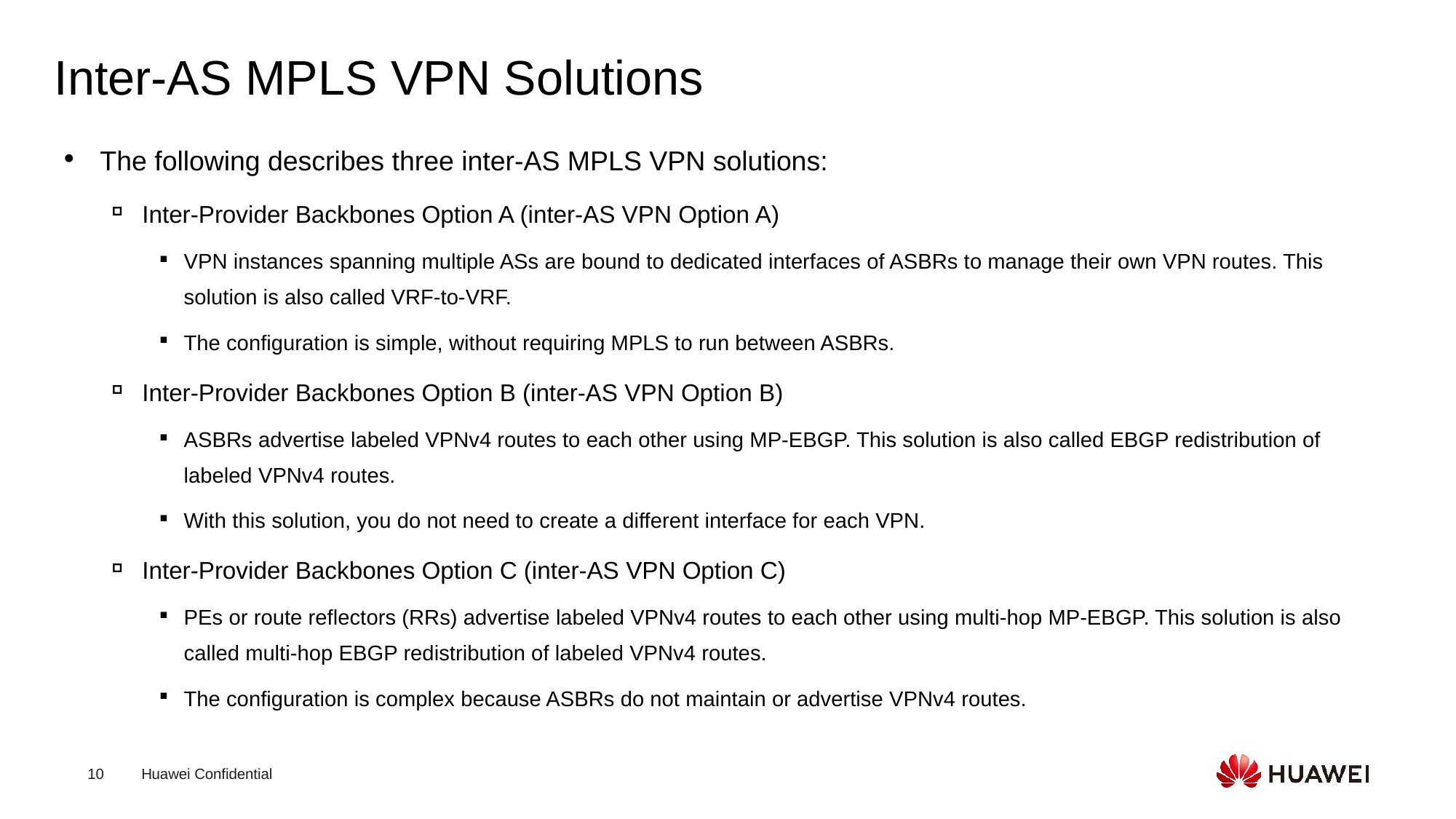

# Inter-AS MPLS VPN Solutions
The following describes three inter-AS MPLS VPN solutions:
Inter-Provider Backbones Option A (inter-AS VPN Option A)
VPN instances spanning multiple ASs are bound to dedicated interfaces of ASBRs to manage their own VPN routes. This solution is also called VRF-to-VRF.
The configuration is simple, without requiring MPLS to run between ASBRs.
Inter-Provider Backbones Option B (inter-AS VPN Option B)
ASBRs advertise labeled VPNv4 routes to each other using MP-EBGP. This solution is also called EBGP redistribution of labeled VPNv4 routes.
With this solution, you do not need to create a different interface for each VPN.
Inter-Provider Backbones Option C (inter-AS VPN Option C)
PEs or route reflectors (RRs) advertise labeled VPNv4 routes to each other using multi-hop MP-EBGP. This solution is also called multi-hop EBGP redistribution of labeled VPNv4 routes.
The configuration is complex because ASBRs do not maintain or advertise VPNv4 routes.